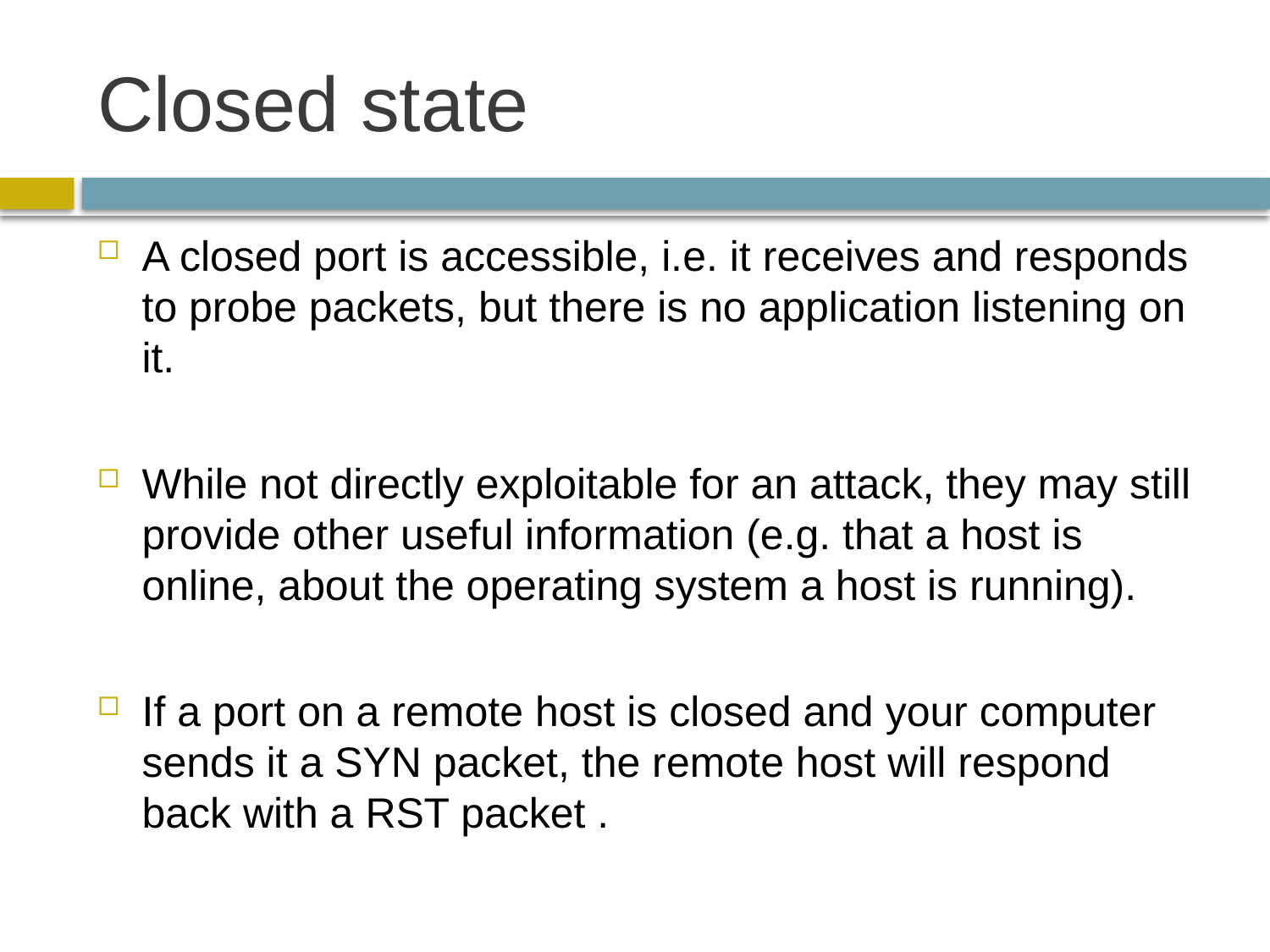

# Closed state
A closed port is accessible, i.e. it receives and responds to probe packets, but there is no application listening on it.

While not directly exploitable for an attack, they may still provide other useful information (e.g. that a host is online, about the operating system a host is running).

If a port on a remote host is closed and your computer sends it a SYN packet, the remote host will respond back with a RST packet .